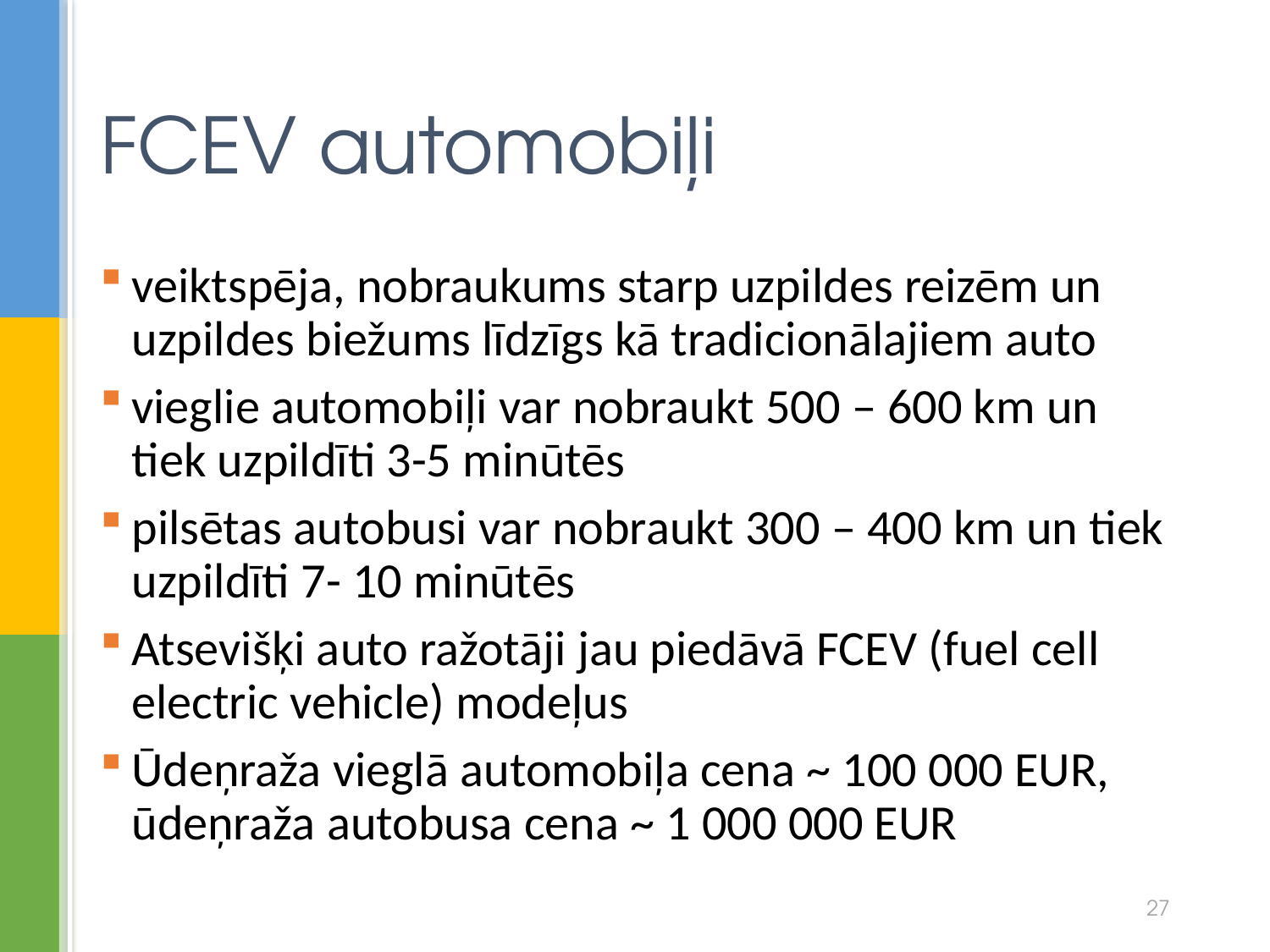

# FCEV automobiļi
veiktspēja, nobraukums starp uzpildes reizēm un uzpildes biežums līdzīgs kā tradicionālajiem auto
vieglie automobiļi var nobraukt 500 – 600 km un tiek uzpildīti 3-5 minūtēs
pilsētas autobusi var nobraukt 300 – 400 km un tiek uzpildīti 7- 10 minūtēs
Atsevišķi auto ražotāji jau piedāvā FCEV (fuel cell electric vehicle) modeļus
Ūdeņraža vieglā automobiļa cena ~ 100 000 EUR, ūdeņraža autobusa cena ~ 1 000 000 EUR

27